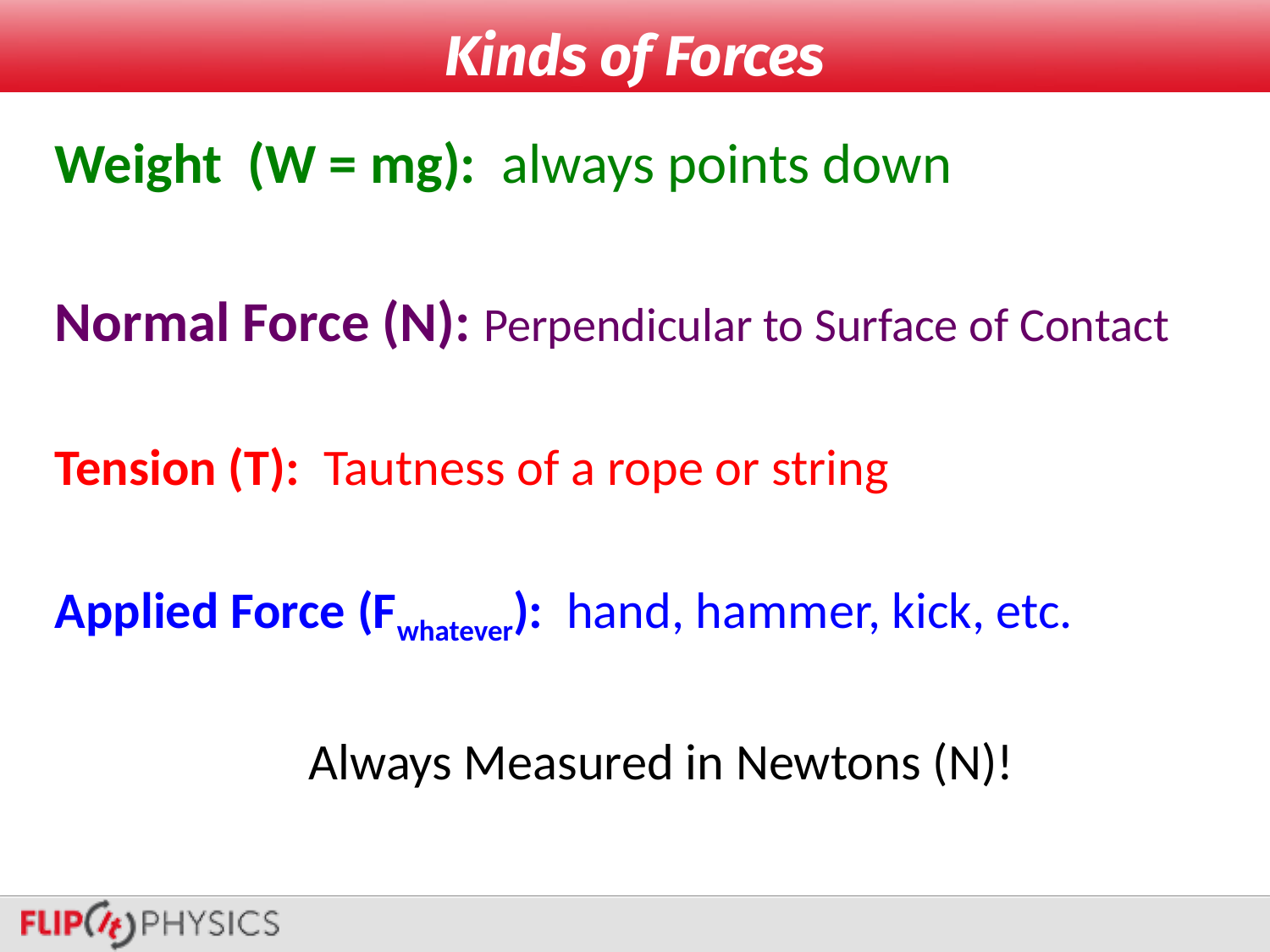

# Kinds of Forces
Weight  (W = mg):  always points down

Normal Force (N): Perpendicular to Surface of Contact

Tension (T):  Tautness of a rope or string

Applied Force (Fwhatever):  hand, hammer, kick, etc.

		Always Measured in Newtons (N)!